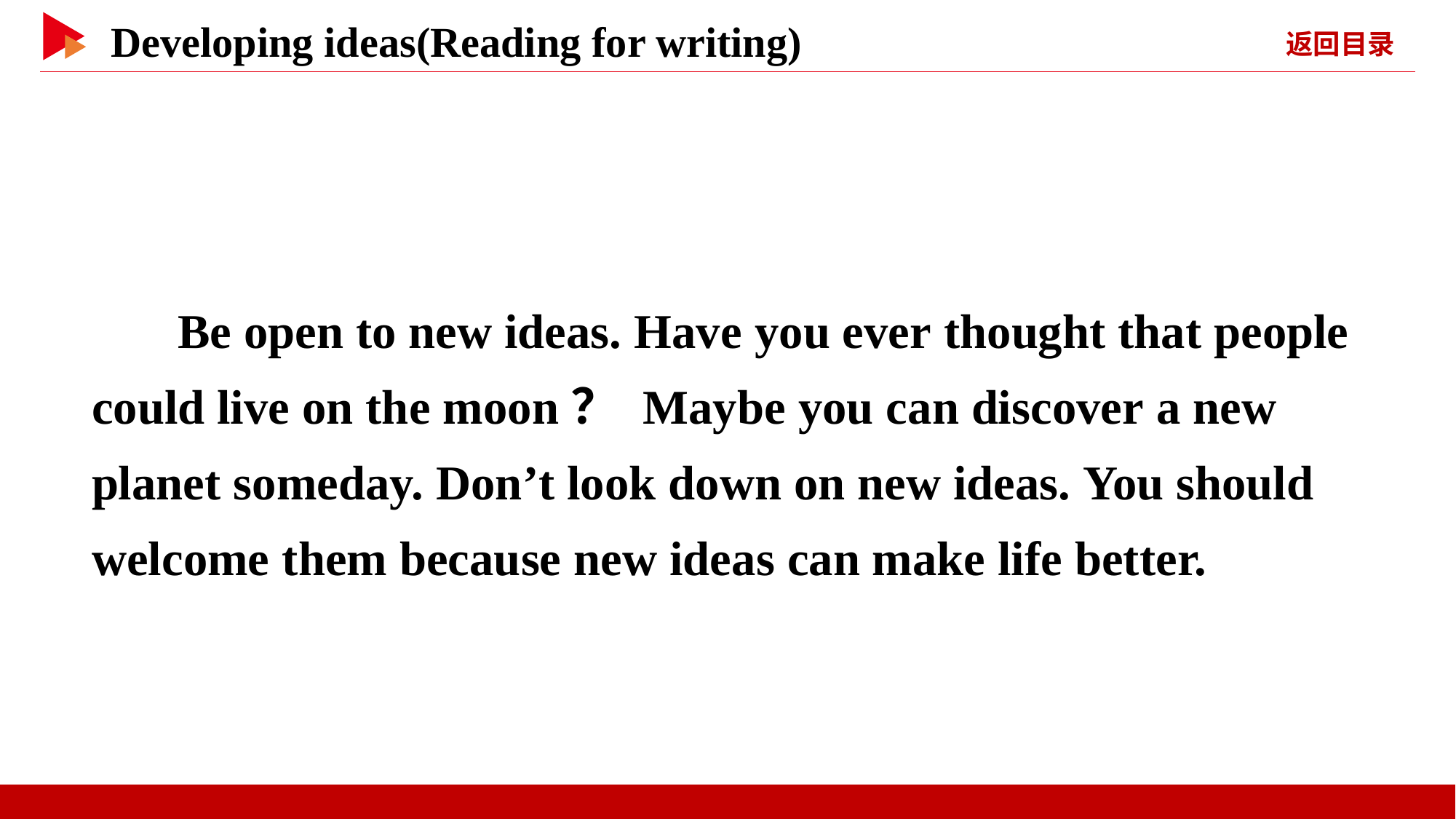

Be open to new ideas. Have you ever thought that people could live on the moon？ Maybe you can discover a new planet someday. Don’t look down on new ideas. You should welcome them because new ideas can make life better.